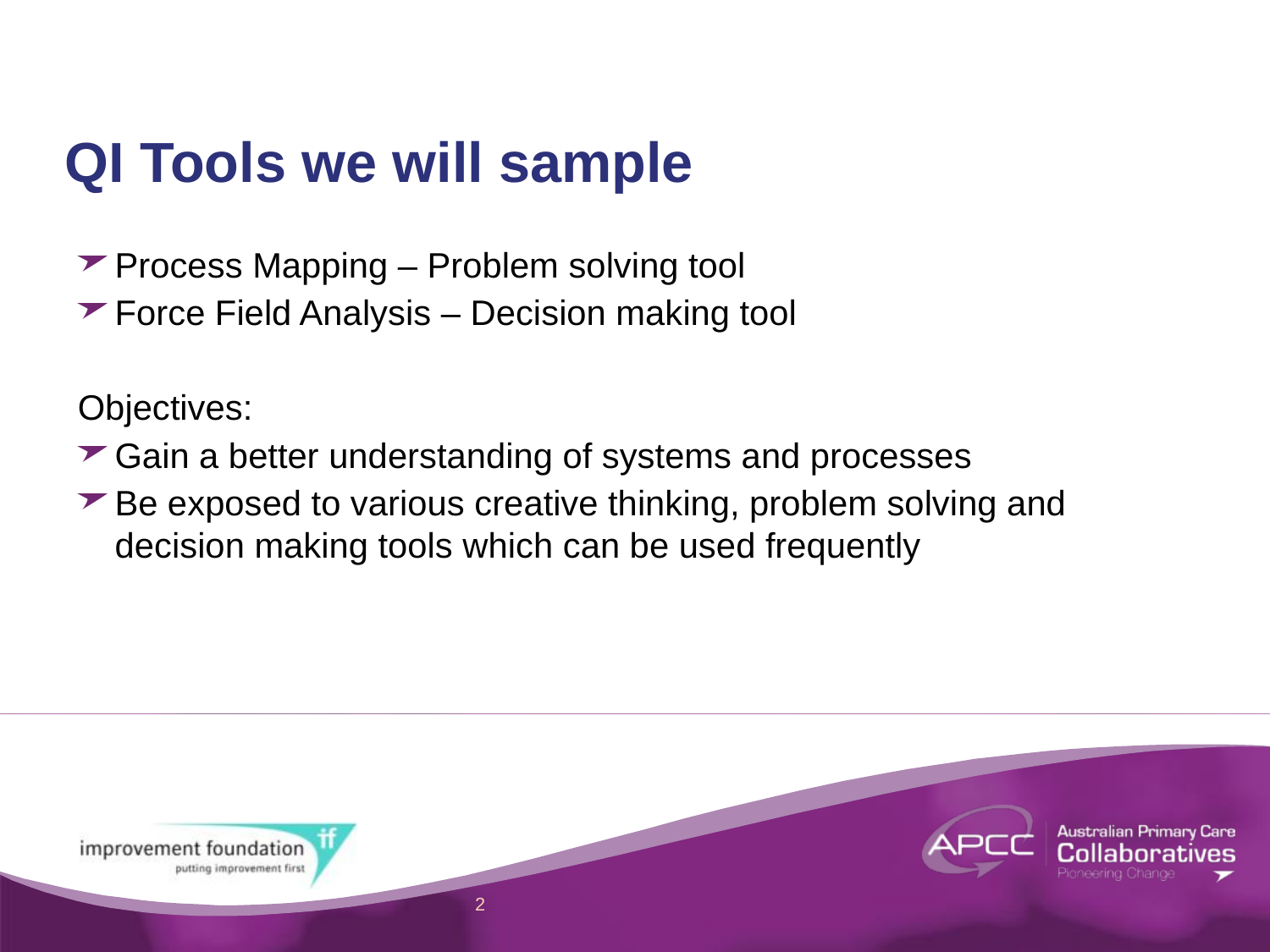

# QI Tools we will sample
Process Mapping – Problem solving tool
Force Field Analysis – Decision making tool

Objectives:
Gain a better understanding of systems and processes
Be exposed to various creative thinking, problem solving and decision making tools which can be used frequently

2